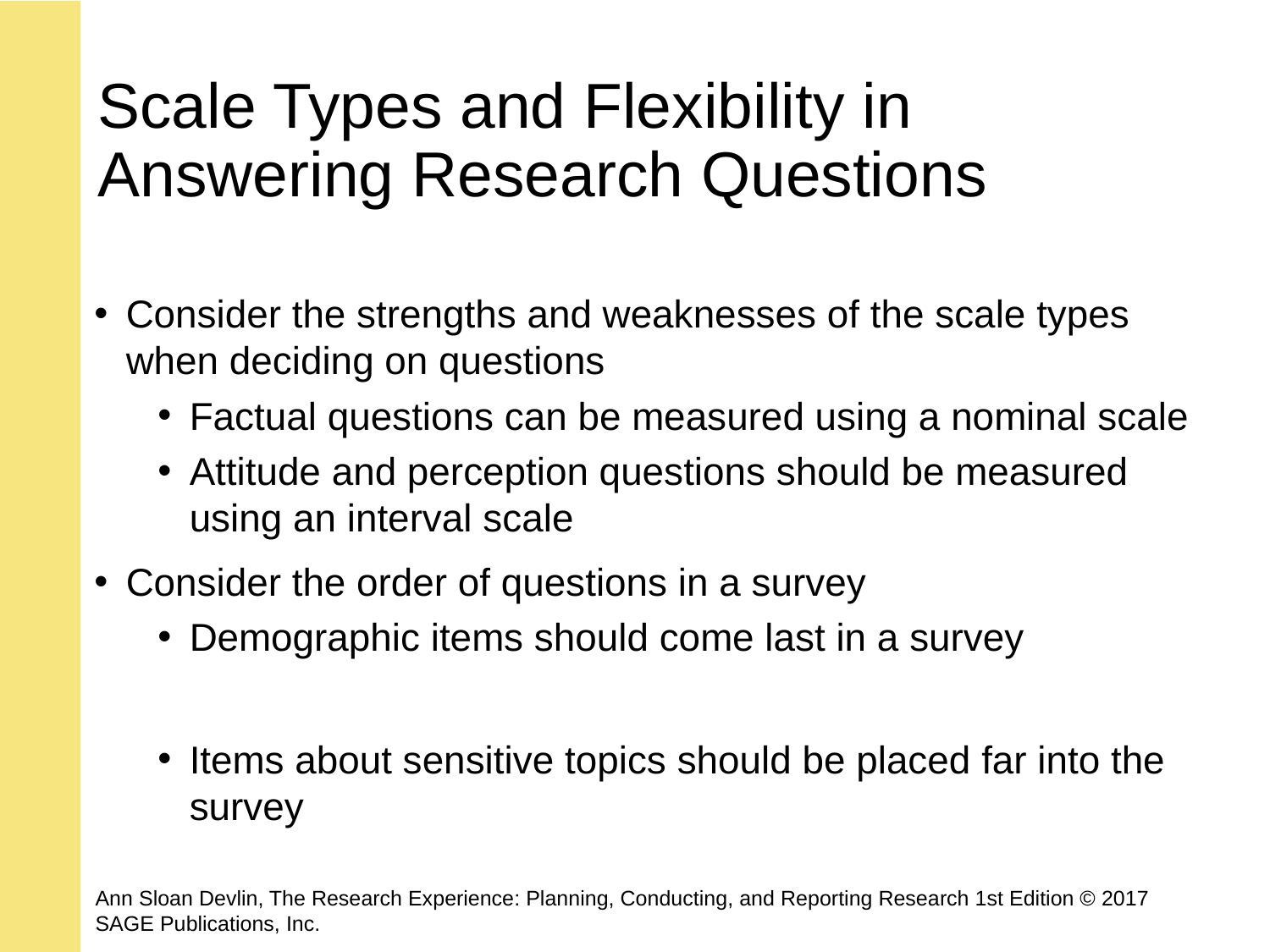

# Scale Types and Flexibility in Answering Research Questions
Consider the strengths and weaknesses of the scale types when deciding on questions
Factual questions can be measured using a nominal scale
Attitude and perception questions should be measured using an interval scale
Consider the order of questions in a survey
Demographic items should come last in a survey

Items about sensitive topics should be placed far into the survey